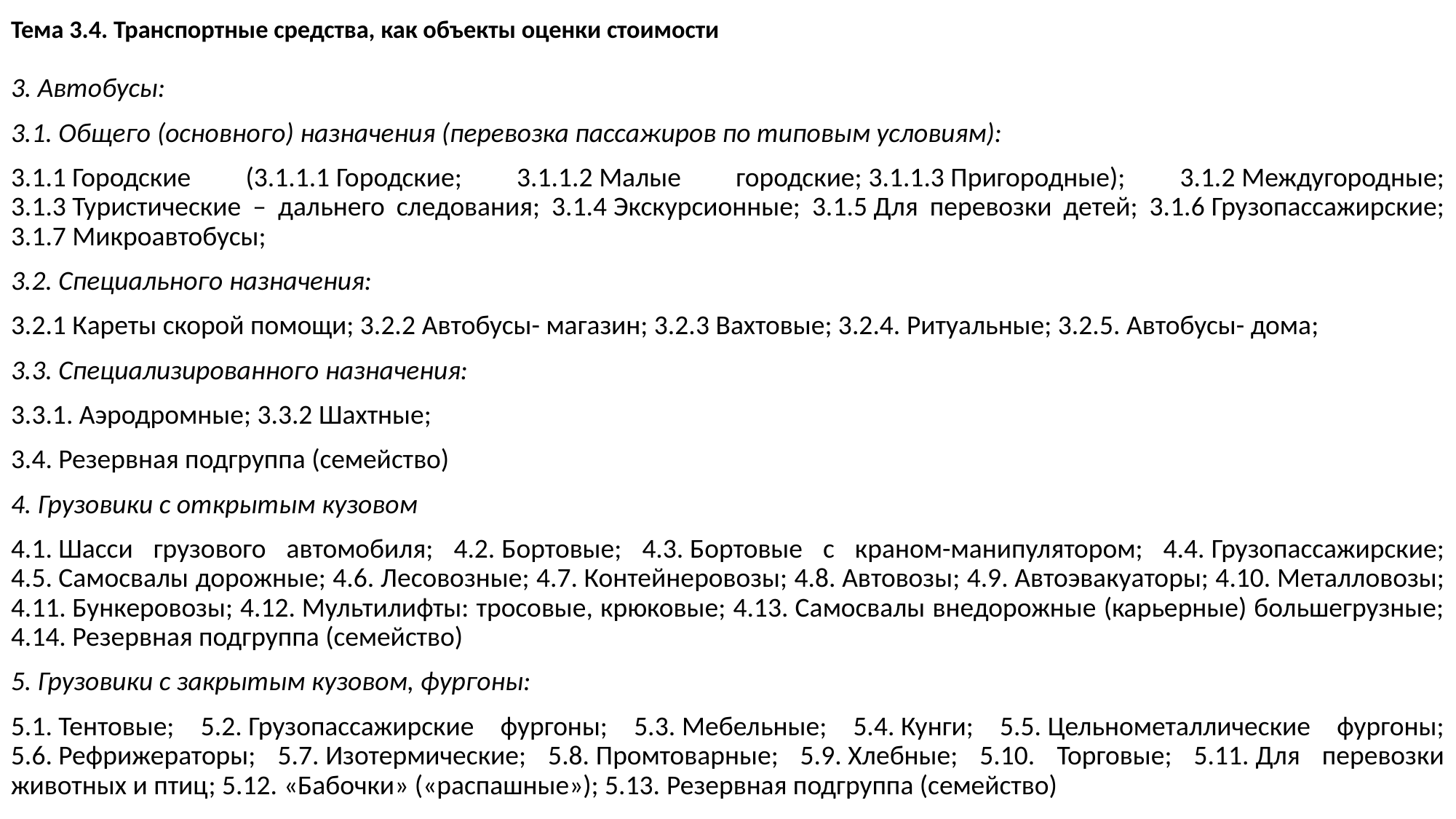

# Тема 3.4. Транспортные средства, как объекты оценки стоимости
3. Автобусы:
3.1. Общего (основного) назначения (перевозка пассажиров по типовым условиям):
3.1.1 Городские (3.1.1.1 Городские; 3.1.1.2 Малые городские; 3.1.1.3 Пригородные); 3.1.2 Междугородные; 3.1.3 Туристические – дальнего следования; 3.1.4 Экскурсионные; 3.1.5 Для перевозки детей; 3.1.6 Грузопассажирские; 3.1.7 Микроавтобусы;
3.2. Специального назначения:
3.2.1 Кареты скорой помощи; 3.2.2 Автобусы- магазин; 3.2.3 Вахтовые; 3.2.4. Ритуальные; 3.2.5. Автобусы- дома;
3.3. Специализированного назначения:
3.3.1. Аэродромные; 3.3.2 Шахтные;
3.4. Резервная подгруппа (семейство)
4. Грузовики с открытым кузовом
4.1. Шасси грузового автомобиля; 4.2. Бортовые; 4.3. Бортовые с краном-манипулятором; 4.4. Грузопассажирские; 4.5. Самосвалы дорожные; 4.6. Лесовозные; 4.7. Контейнеровозы; 4.8. Автовозы; 4.9. Автоэвакуаторы; 4.10. Металловозы; 4.11. Бункеровозы; 4.12. Мультилифты: тросовые, крюковые; 4.13. Самосвалы внедорожные (карьерные) большегрузные; 4.14. Резервная подгруппа (семейство)
5. Грузовики с закрытым кузовом, фургоны:
5.1. Тентовые; 5.2. Грузопассажирские фургоны; 5.3. Мебельные; 5.4. Кунги; 5.5. Цельнометаллические фургоны; 5.6. Рефрижераторы; 5.7. Изотермические; 5.8. Промтоварные; 5.9. Хлебные; 5.10. Торговые; 5.11. Для перевозки животных и птиц; 5.12. «Бабочки» («распашные»); 5.13. Резервная подгруппа (семейство)